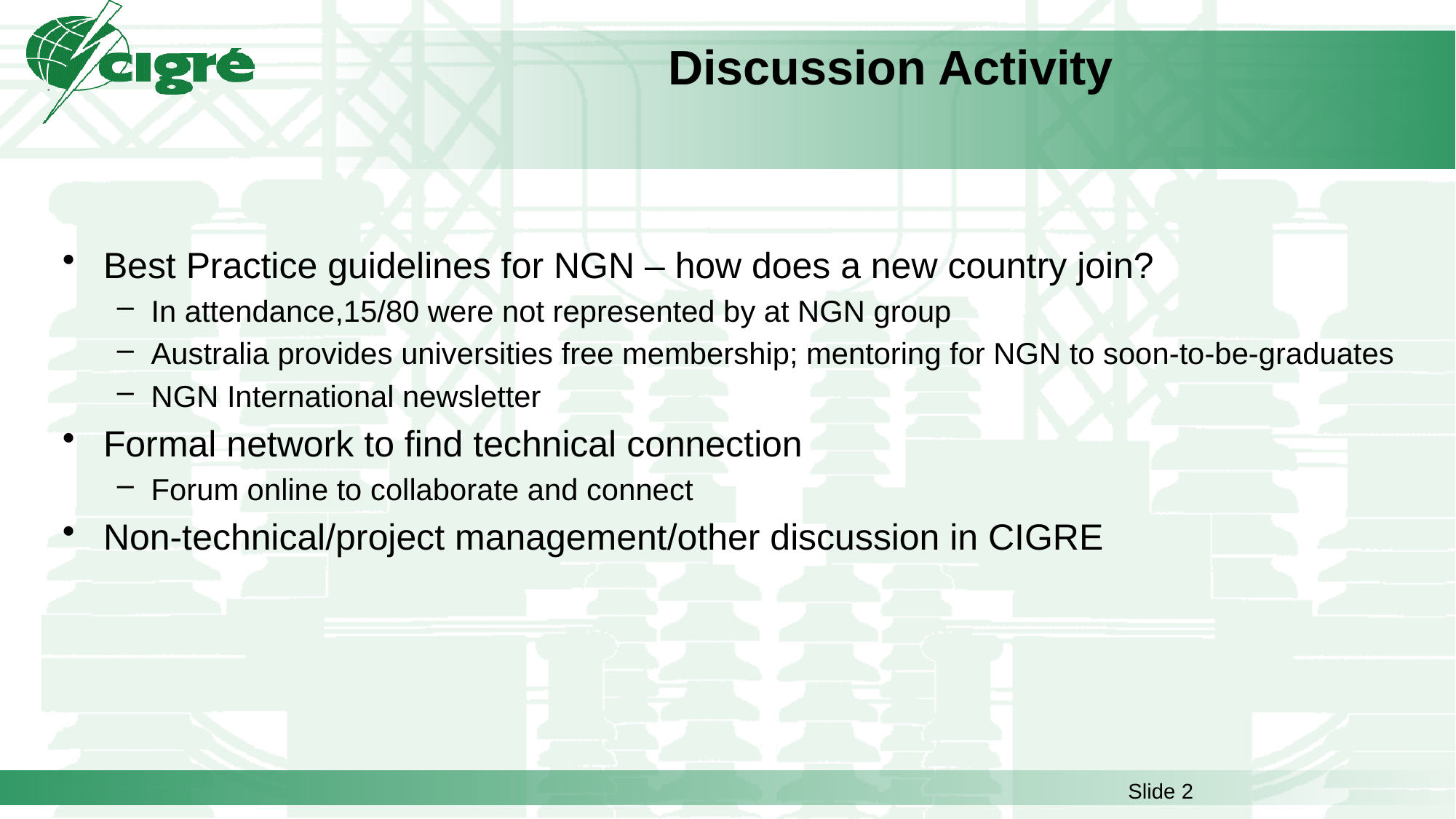

# Discussion Activity
Best Practice guidelines for NGN – how does a new country join?
In attendance,15/80 were not represented by at NGN group
Australia provides universities free membership; mentoring for NGN to soon-to-be-graduates
NGN International newsletter
Formal network to find technical connection
Forum online to collaborate and connect
Non-technical/project management/other discussion in CIGRE

Slide 2